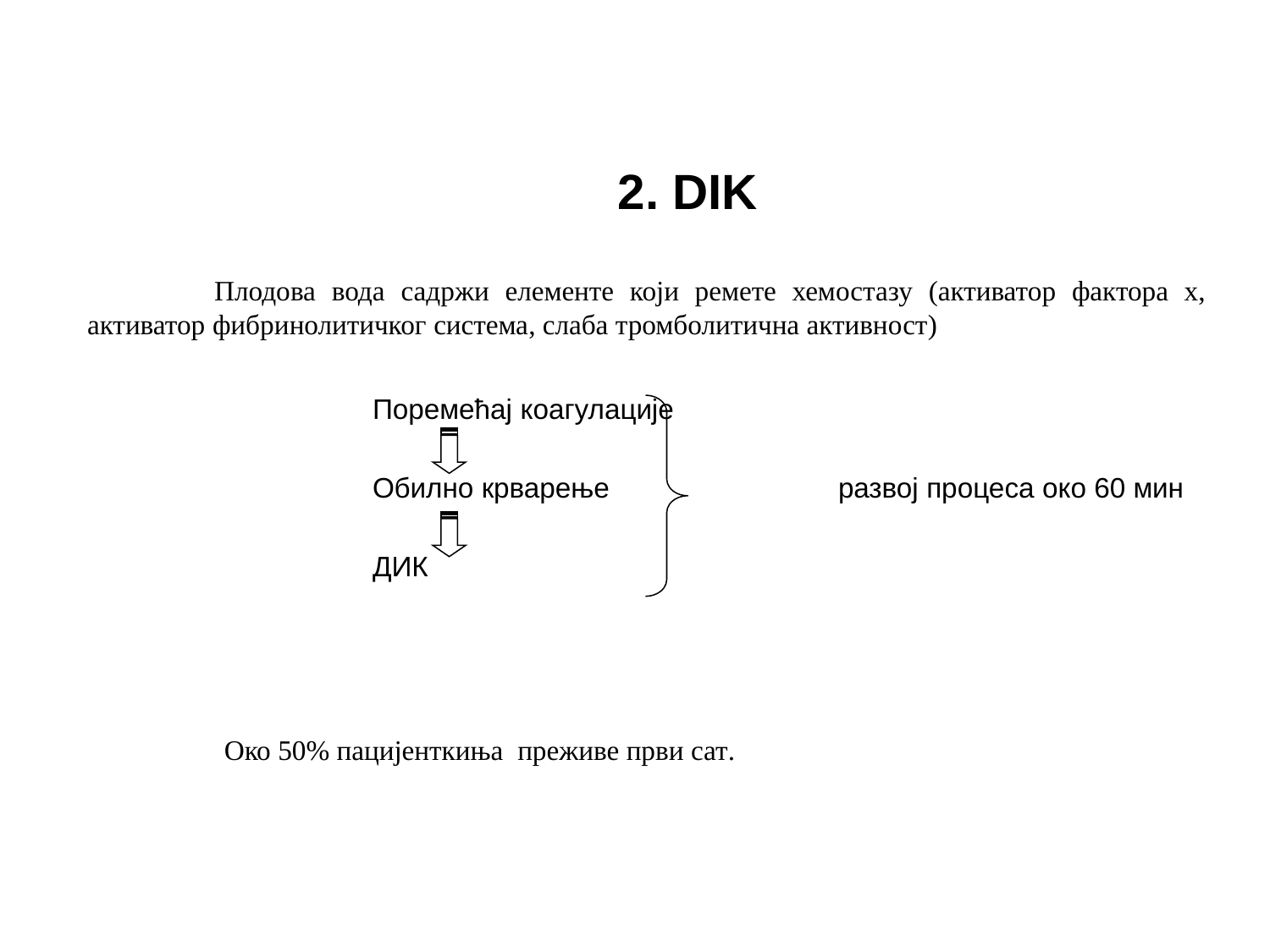

# 2. DIK
	Плодова вода садржи елементе који ремете хемостазу (активатор фактора x, активатор фибринолитичког система, слаба тромболитична активност)
Поремећај коагулације

Обилно крварење		развој процеса око 60 мин

ДИК

	Око 50% пацијенткиња  преживе први сат.